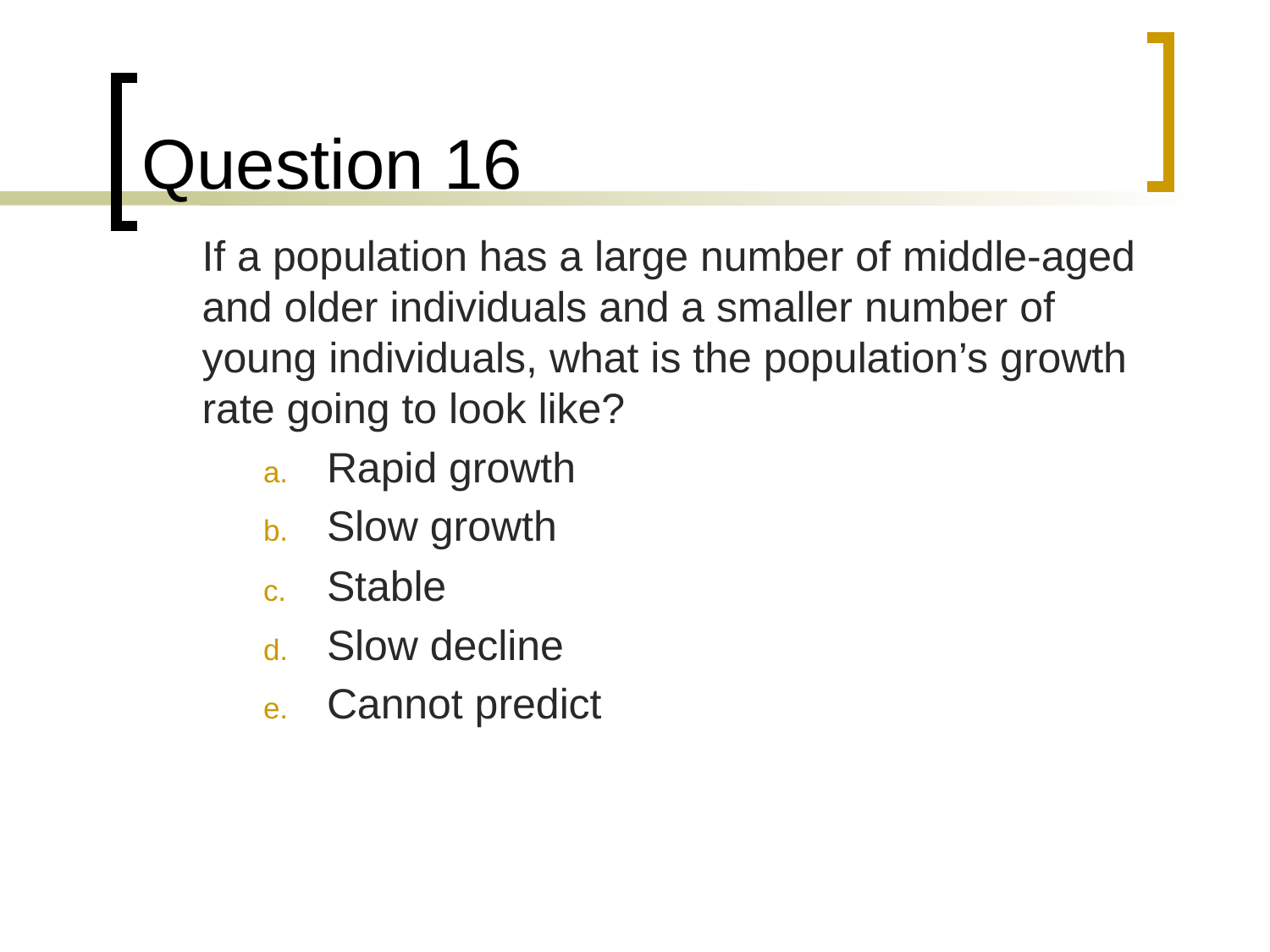

# Question 16
	If a population has a large number of middle-aged and older individuals and a smaller number of young individuals, what is the population’s growth rate going to look like?
Rapid growth
Slow growth
Stable
Slow decline
Cannot predict